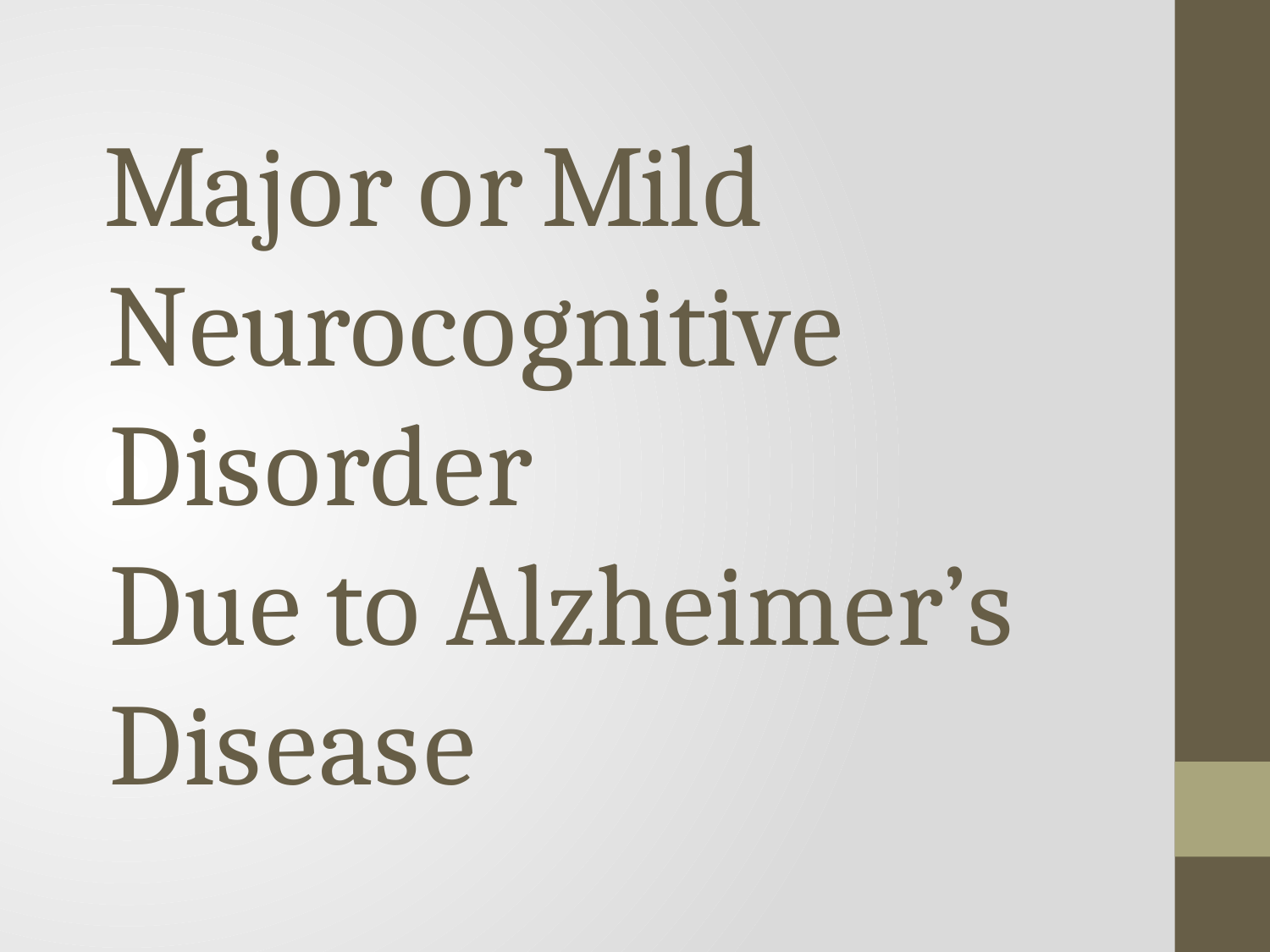

# Major or Mild Neurocognitive Disorder Due to Alzheimer’s Disease